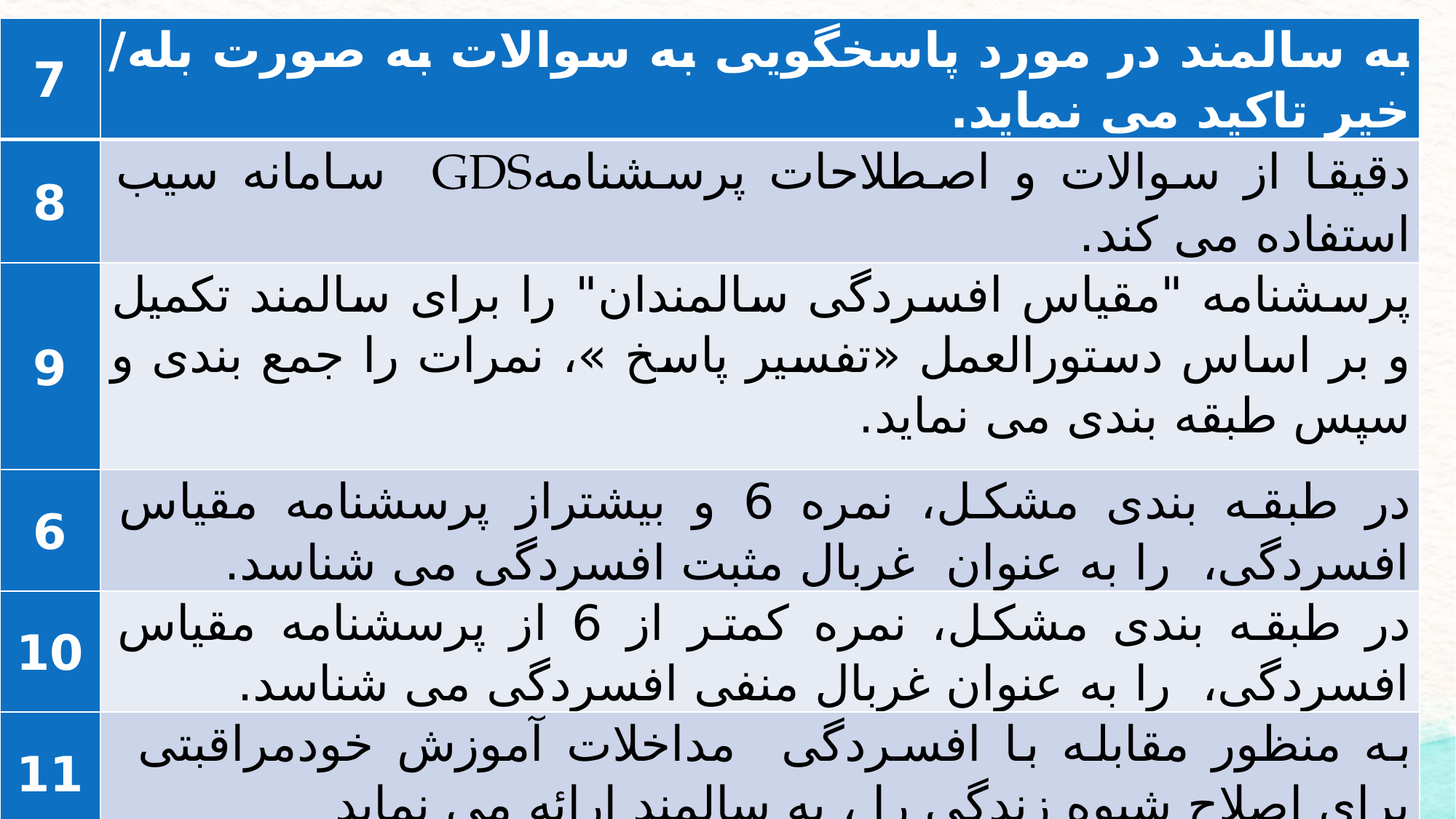

| 7 | به سالمند در مورد پاسخگویی به سوالات به صورت بله/ خیر تاکید می نماید. |
| --- | --- |
| 8 | دقیقا از سوالات و اصطلاحات پرسشنامهGDS سامانه سیب استفاده می کند. |
| 9 | پرسشنامه "مقیاس افسردگی سالمندان" را برای سالمند تکمیل و بر اساس دستورالعمل «تفسیر پاسخ »، نمرات را جمع بندی و سپس طبقه بندی می نماید. |
| 6 | در طبقه بندی مشکل، نمره 6 و بیشتراز پرسشنامه مقیاس افسردگی، را به عنوان غربال مثبت افسردگی می شناسد. |
| 10 | در طبقه بندی مشکل، نمره کمتر از 6 از پرسشنامه مقیاس افسردگی، را به عنوان غربال منفی افسردگی می شناسد. |
| 11 | به منظور مقابله با افسردگی مداخلات آموزش خودمراقبتی برای اصلاح شیوه زندگی را ، به سالمند ارائه می نماید |
| 12 | در موارد غربال مثبت سالمند را به پزشک ارجاع غیرفوری می دهد. |